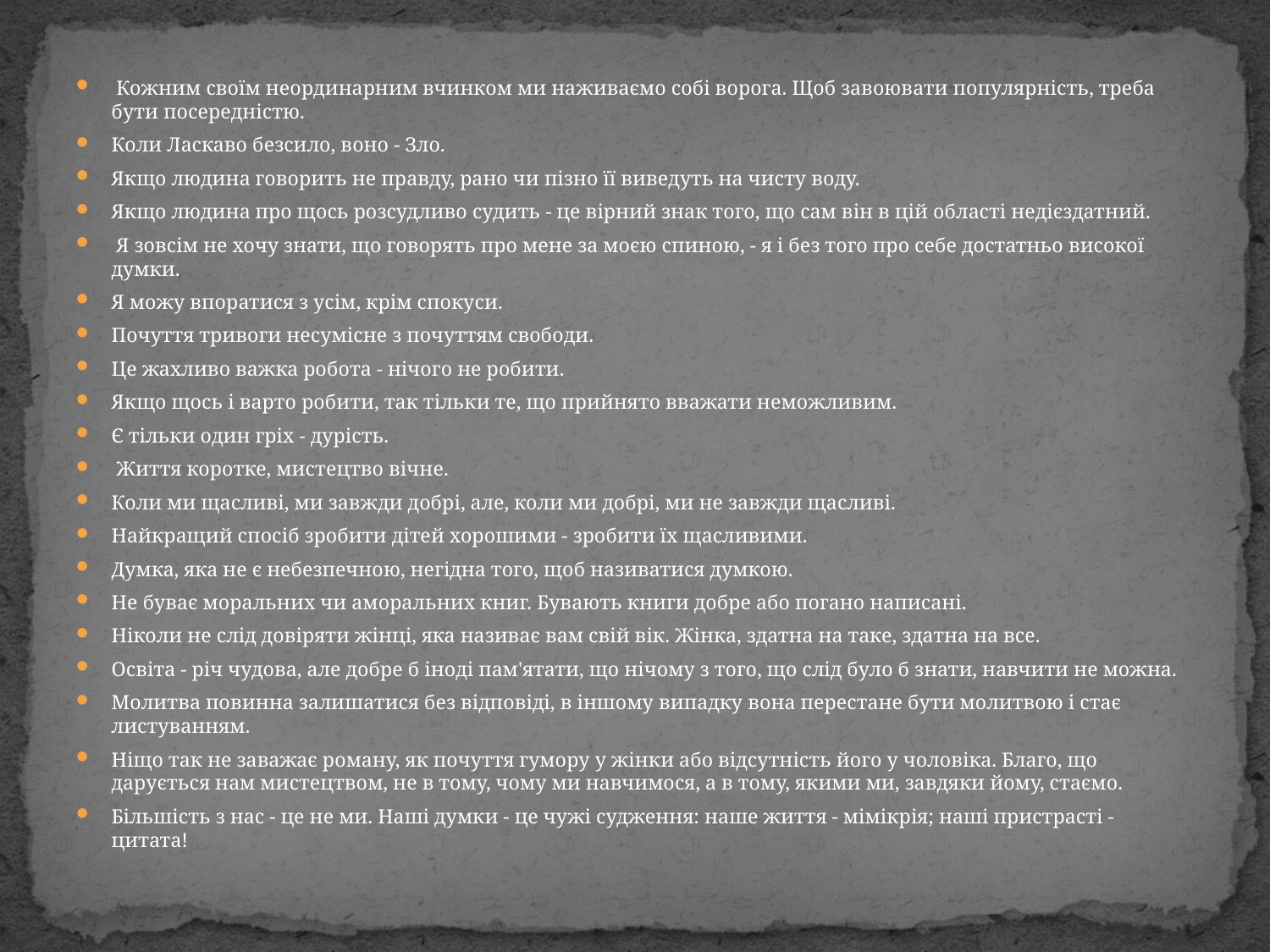

Кожним своїм неординарним вчинком ми наживаємо собі ворога. Щоб завоювати популярність, треба бути посередністю.
Коли Ласкаво безсило, воно - Зло.
Якщо людина говорить не правду, рано чи пізно її виведуть на чисту воду.
Якщо людина про щось розсудливо судить - це вірний знак того, що сам він в цій області недієздатний.
 Я зовсім не хочу знати, що говорять про мене за моєю спиною, - я і без того про себе достатньо високої думки.
Я можу впоратися з усім, крім спокуси.
Почуття тривоги несумісне з почуттям свободи.
Це жахливо важка робота - нічого не робити.
Якщо щось і варто робити, так тільки те, що прийнято вважати неможливим.
Є тільки один гріх - дурість.
 Життя коротке, мистецтво вічне.
Коли ми щасливі, ми завжди добрі, але, коли ми добрі, ми не завжди щасливі.
Найкращий спосіб зробити дітей хорошими - зробити їх щасливими.
Думка, яка не є небезпечною, негідна того, щоб називатися думкою.
Не буває моральних чи аморальних книг. Бувають книги добре або погано написані.
Ніколи не слід довіряти жінці, яка називає вам свій вік. Жінка, здатна на таке, здатна на все.
Освіта - річ чудова, але добре б іноді пам'ятати, що нічому з того, що слід було б знати, навчити не можна.
Молитва повинна залишатися без відповіді, в іншому випадку вона перестане бути молитвою і стає листуванням.
Ніщо так не заважає роману, як почуття гумору у жінки або відсутність його у чоловіка. Благо, що дарується нам мистецтвом, не в тому, чому ми навчимося, а в тому, якими ми, завдяки йому, стаємо.
Більшість з нас - це не ми. Наші думки - це чужі судження: наше життя - мімікрія; наші пристрасті - цитата!